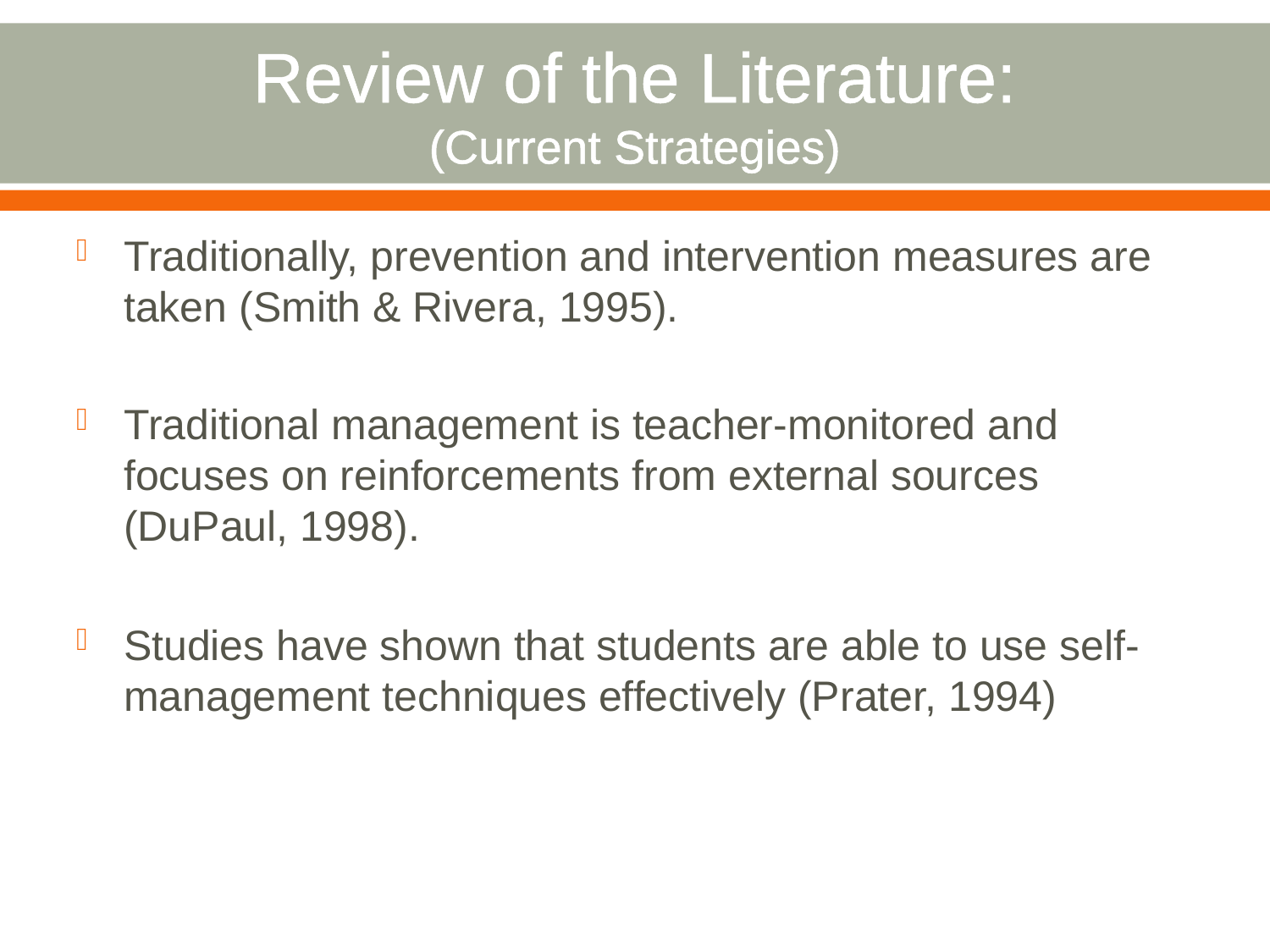

# Review of the Literature: (Current Strategies)
Traditionally, prevention and intervention measures are taken (Smith & Rivera, 1995).

Traditional management is teacher-monitored and focuses on reinforcements from external sources (DuPaul, 1998).

Studies have shown that students are able to use self-management techniques effectively (Prater, 1994)